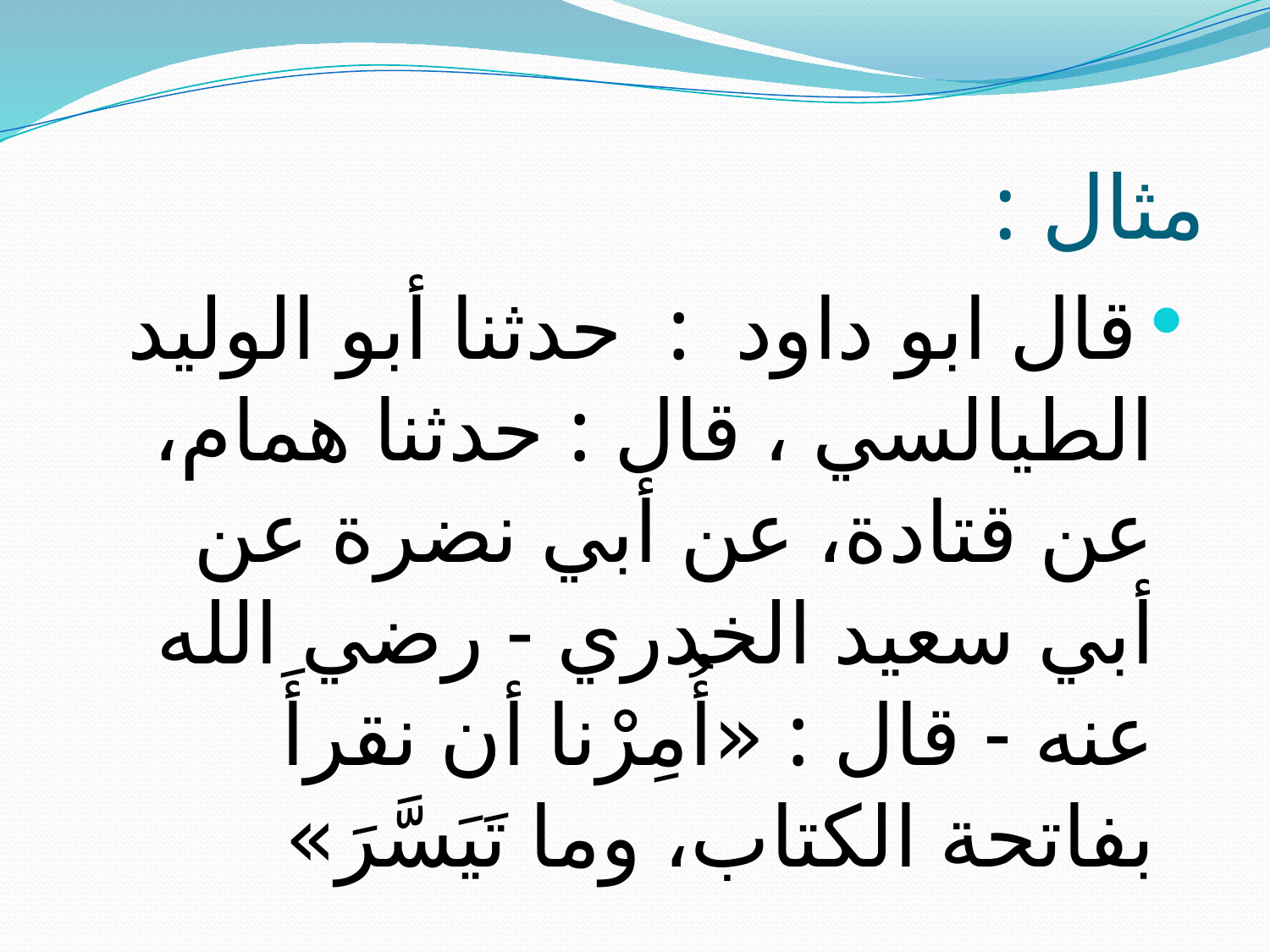

# مثال :
 قال ابو داود  :  حدثنا أبو الوليد الطيالسي ، قال : حدثنا همام، عن قتادة، عن أبي نضرة عن  أبي سعيد الخدري - رضي الله عنه - قال : «أُمِرْنا أن نقرأَ بفاتحة الكتاب، وما تَيَسَّرَ»